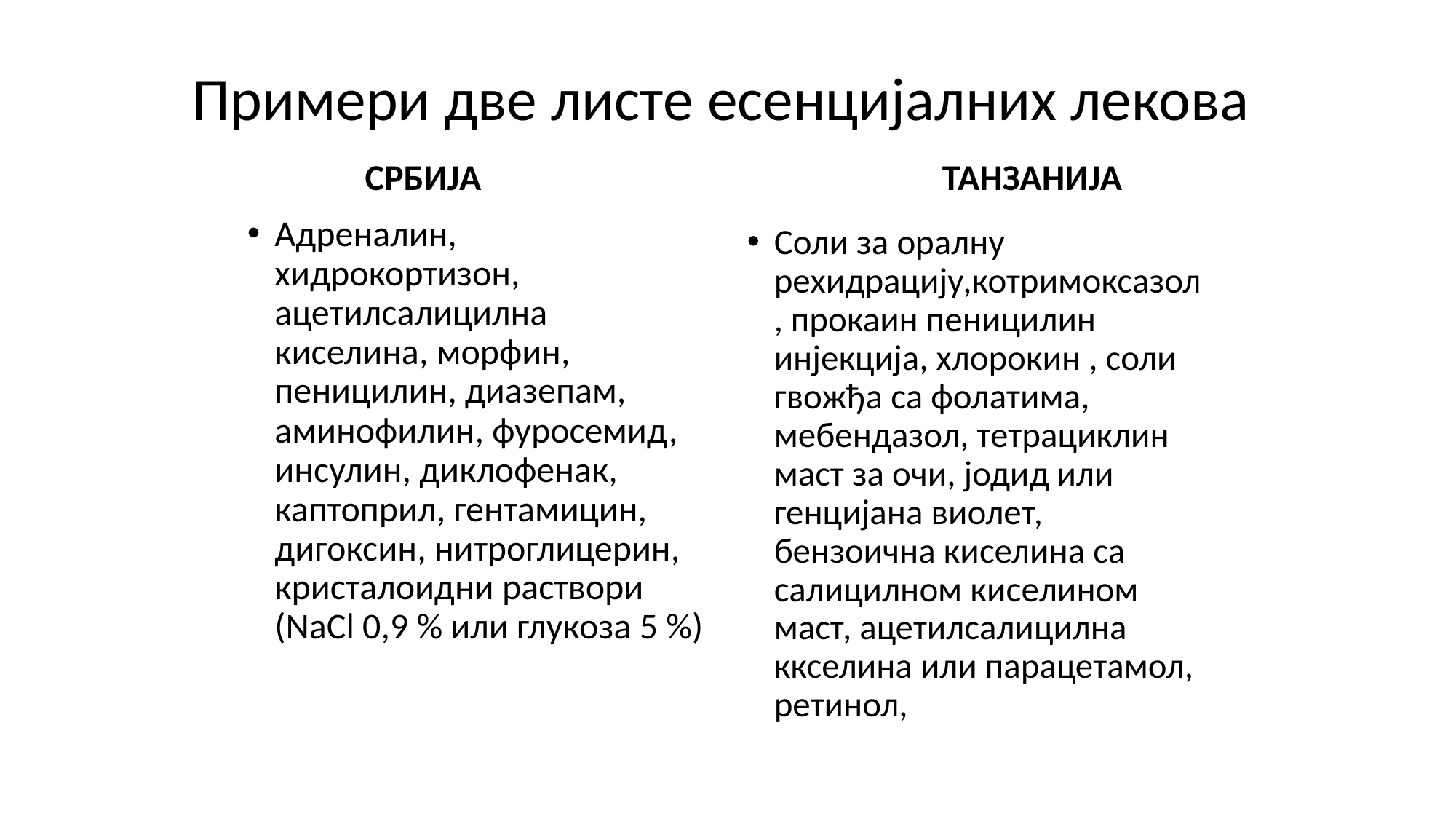

Примери две листе есенцијалних лекова
СРБИЈА
ТАНЗАНИЈА
Адреналин, хидрокортизон, ацетилсалицилна киселина, морфин, пеницилин, диазепам, аминофилин, фуросемид, инсулин, диклофенак, каптоприл, гентамицин, дигоксин, нитроглицерин, кристалоидни раствори (NaCl 0,9 % или глукоза 5 %)

Соли за оралну рехидрацију,котримоксазол, прокаин пеницилин инјекција, хлорокин , соли гвожђа са фолатима, мебендазол, тетрациклин маст за очи, јодид или генцијана виолет, бензоична киселина са салицилном киселином маст, ацетилсалицилна ккселина или парацетамол, ретинол,